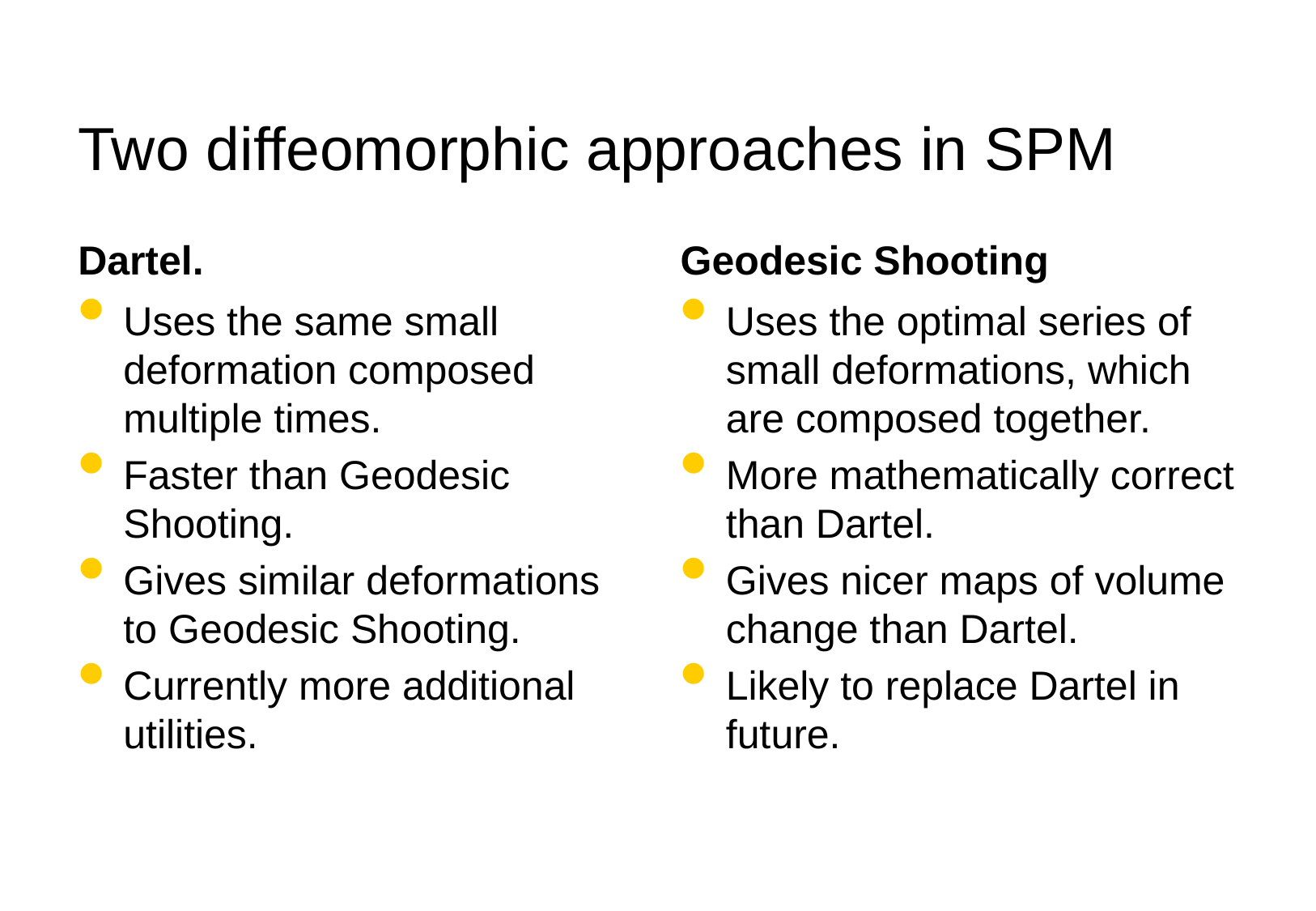

# Two diffeomorphic approaches in SPM
Dartel.
Geodesic Shooting
Uses the same small deformation composed multiple times.
Faster than Geodesic Shooting.
Gives similar deformations to Geodesic Shooting.
Currently more additional utilities.
Uses the optimal series of small deformations, which are composed together.
More mathematically correct than Dartel.
Gives nicer maps of volume change than Dartel.
Likely to replace Dartel in future.